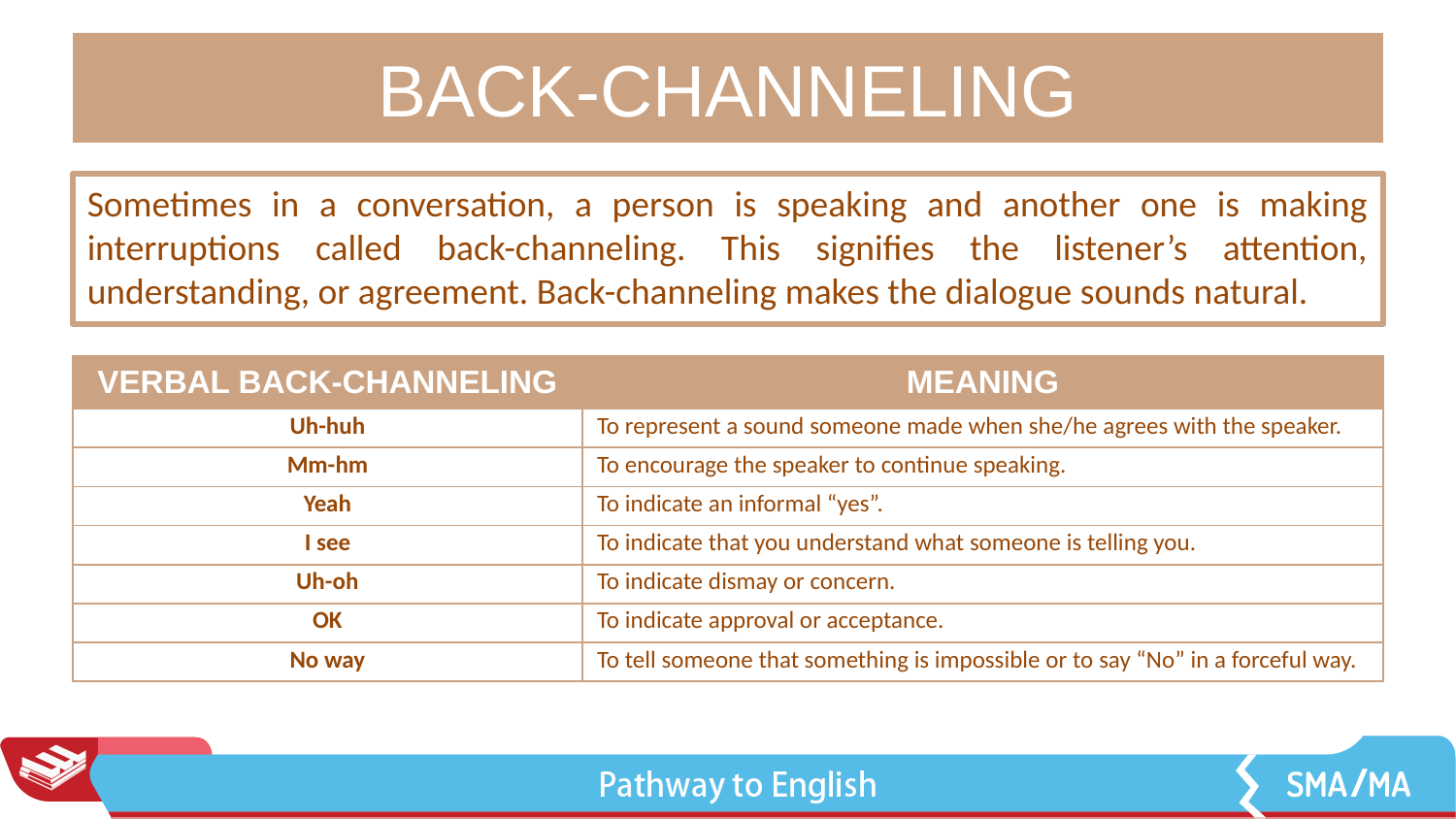

# BACK-CHANNELING
Sometimes in a conversation, a person is speaking and another one is making interruptions called back-channeling. This signifies the listener’s attention, understanding, or agreement. Back-channeling makes the dialogue sounds natural.
| VERBAL BACK-CHANNELING | MEANING |
| --- | --- |
| Uh-huh | To represent a sound someone made when she/he agrees with the speaker. |
| Mm-hm | To encourage the speaker to continue speaking. |
| Yeah | To indicate an informal “yes”. |
| I see | To indicate that you understand what someone is telling you. |
| Uh-oh | To indicate dismay or concern. |
| OK | To indicate approval or acceptance. |
| No way | To tell someone that something is impossible or to say “No” in a forceful way. |